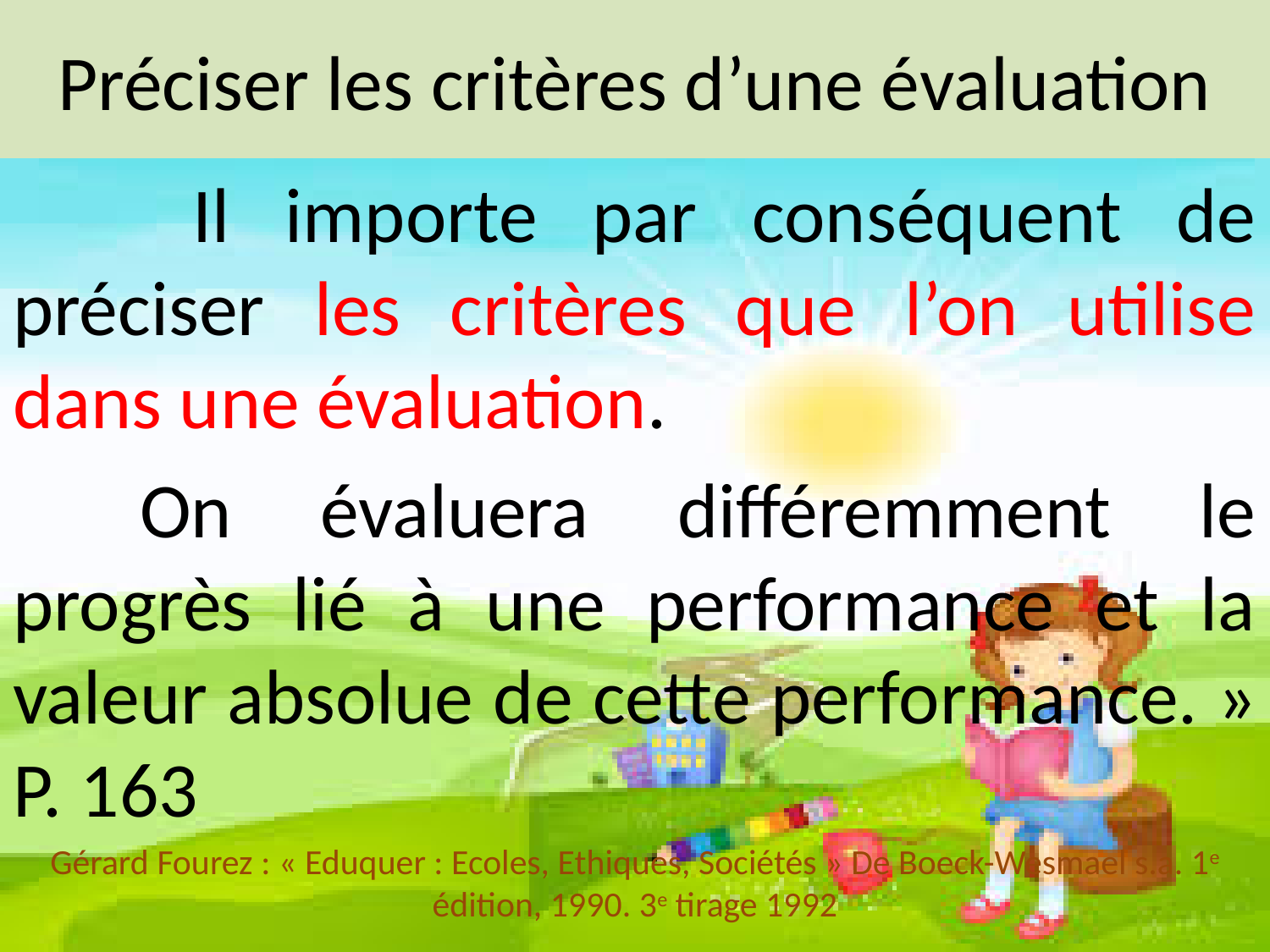

# Préciser les critères d’une évaluation
	 Il importe par conséquent de préciser les critères que l’on utilise dans une évaluation.
	On évaluera différemment le progrès lié à une performance et la valeur absolue de cette performance. » P. 163
Gérard Fourez : « Eduquer : Ecoles, Ethiques, Sociétés » De Boeck-Wesmael s.a. 1e édition, 1990. 3e tirage 1992